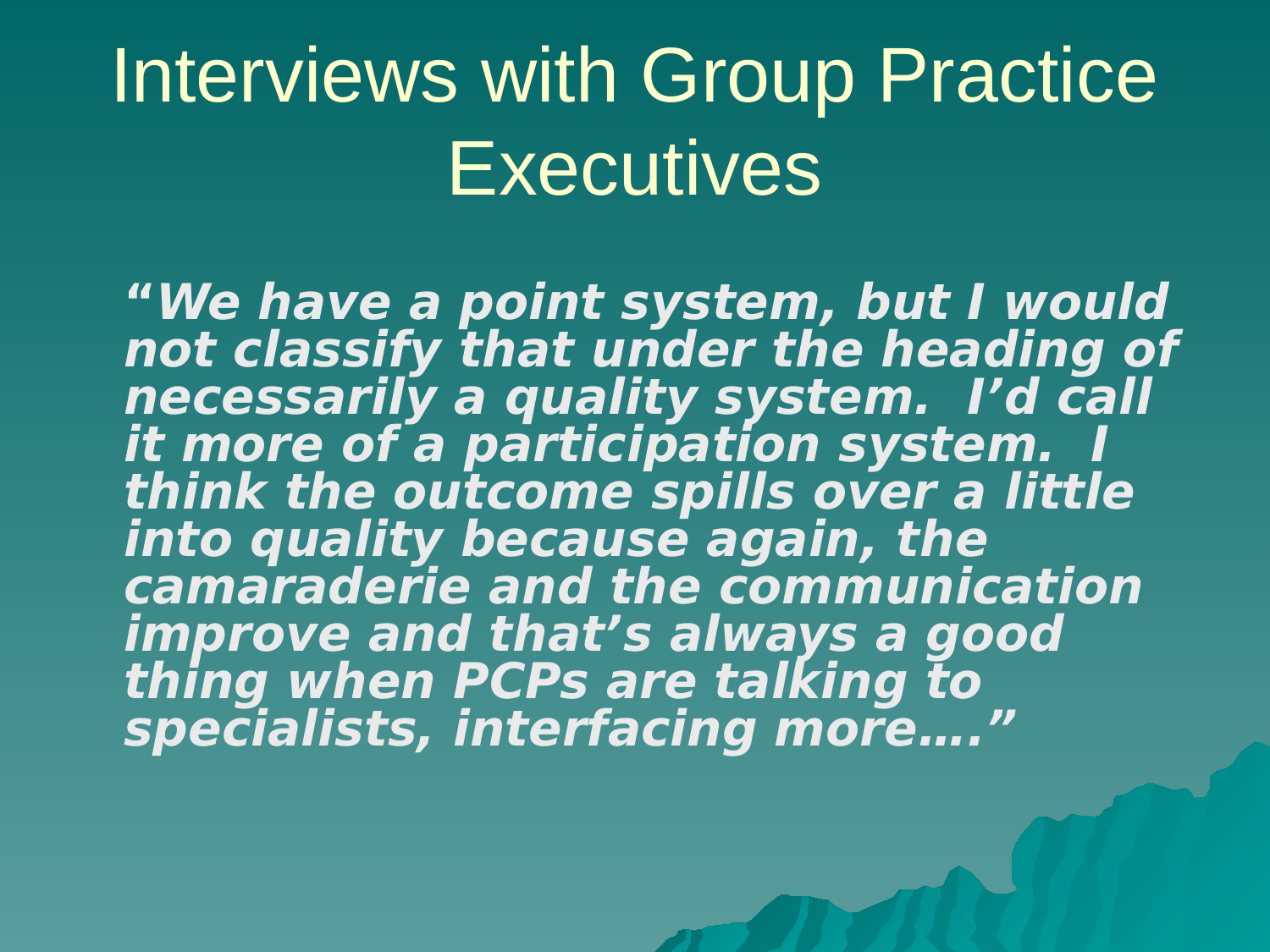

Interviews with Group Practice Executives
	“We have a point system, but I would not classify that under the heading of necessarily a quality system.  I’d call it more of a participation system.  I think the outcome spills over a little into quality because again, the camaraderie and the communication improve and that’s always a good thing when PCPs are talking to specialists, interfacing more….”